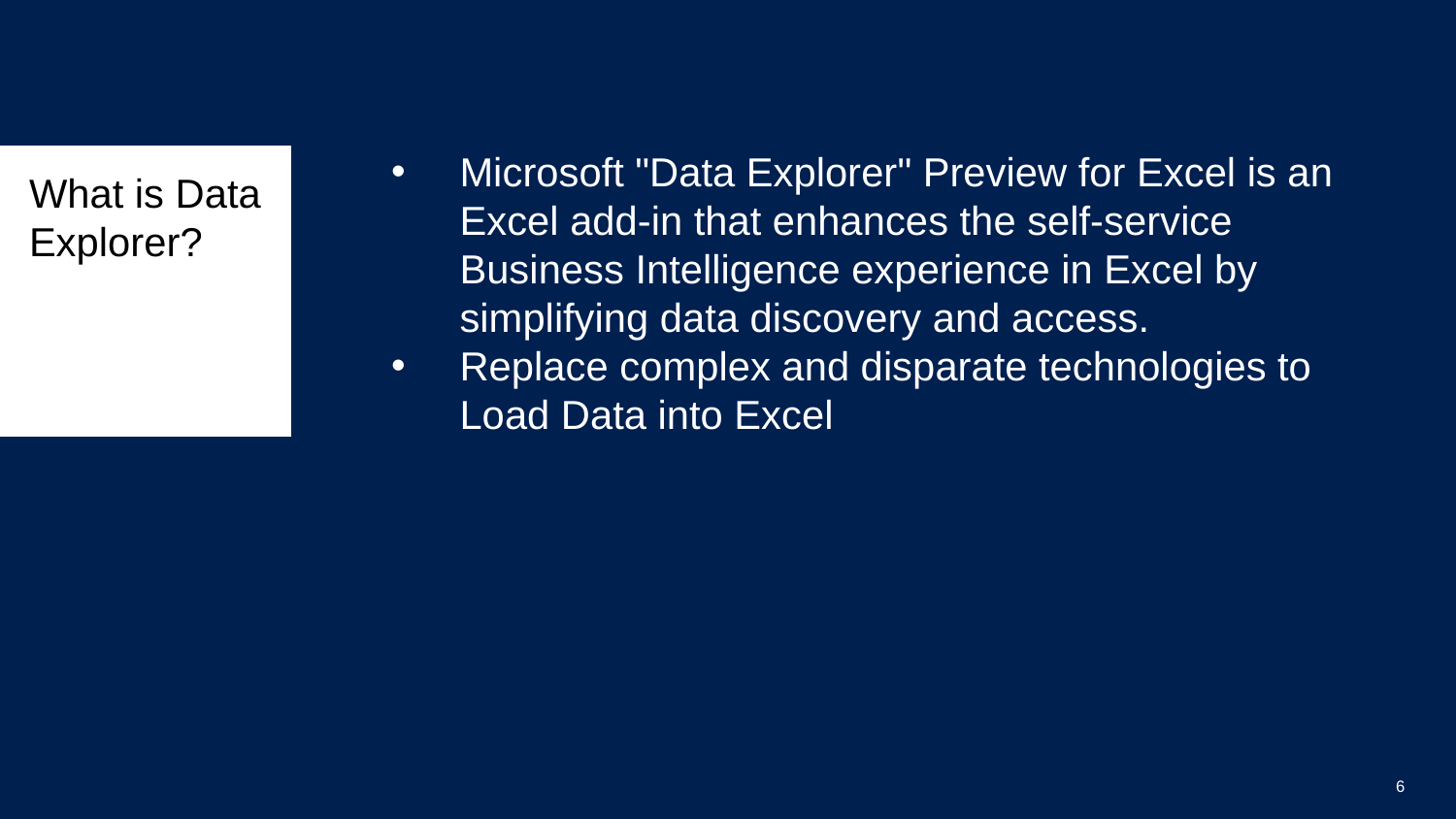

# What is Data Explorer?
Microsoft "Data Explorer" Preview for Excel is an Excel add-in that enhances the self-service Business Intelligence experience in Excel by simplifying data discovery and access.
Replace complex and disparate technologies to Load Data into Excel
6